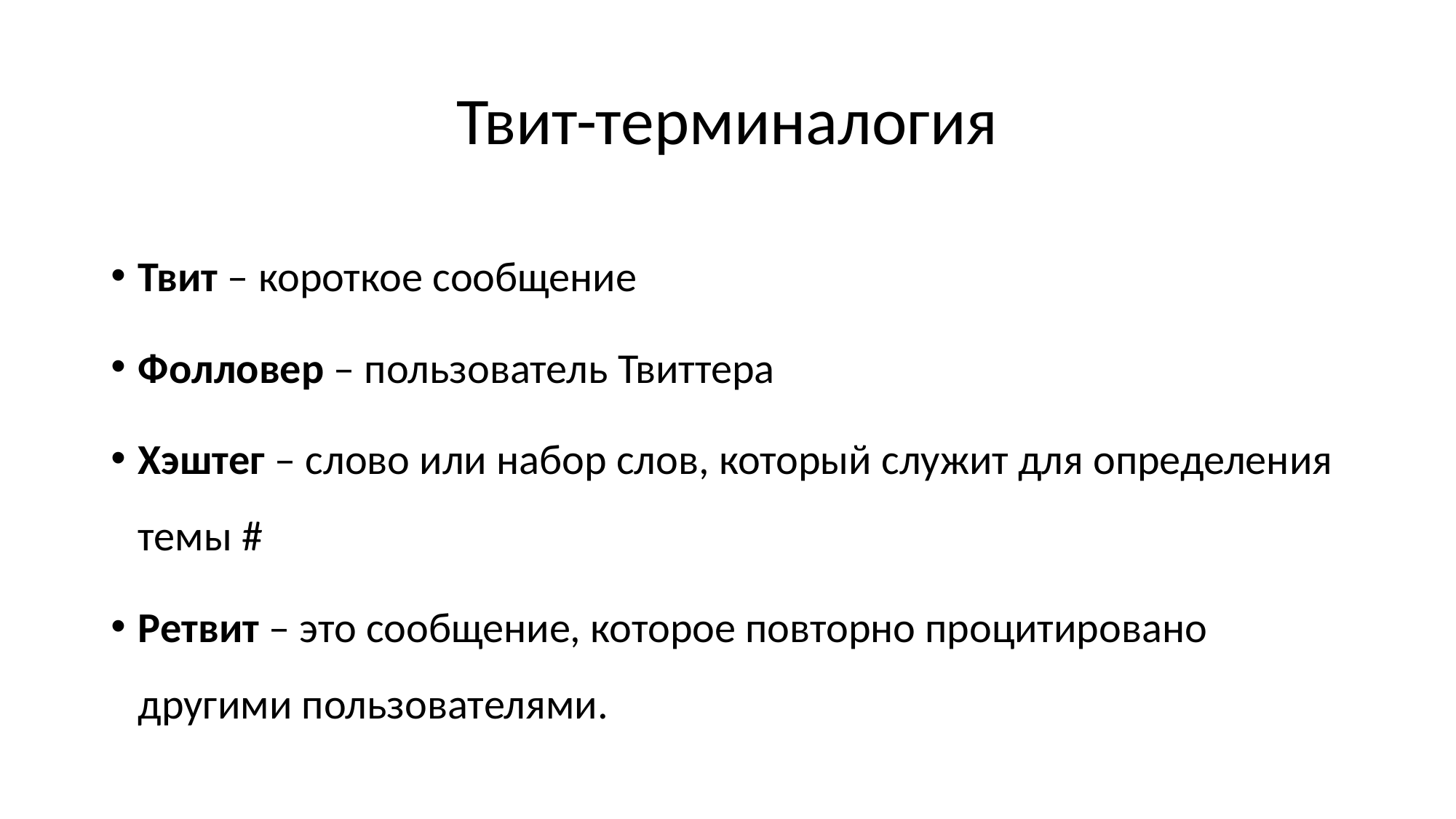

# Твит-терминалогия
Твит – короткое сообщение
Фолловер – пользователь Твиттера
Хэштег – слово или набор слов, который служит для определения темы #
Ретвит – это сообщение, которое повторно процитировано другими пользователями.